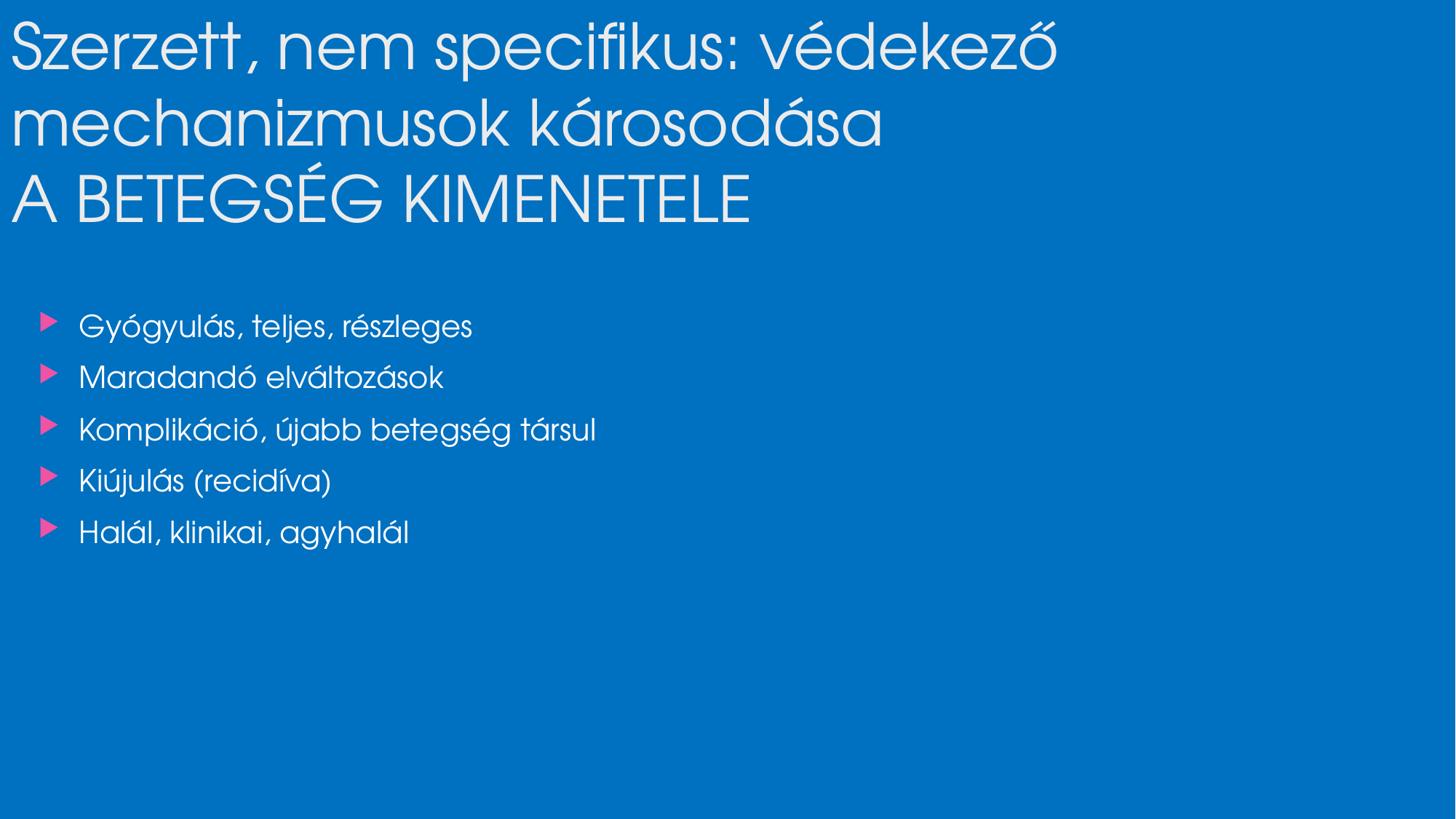

# Szerzett, nem specifikus: védekező mechanizmusok károsodása A BETEGSÉG KIMENETELE
Gyógyulás, teljes, részleges
Maradandó elváltozások
Komplikáció, újabb betegség társul
Kiújulás (recidíva)
Halál, klinikai, agyhalál